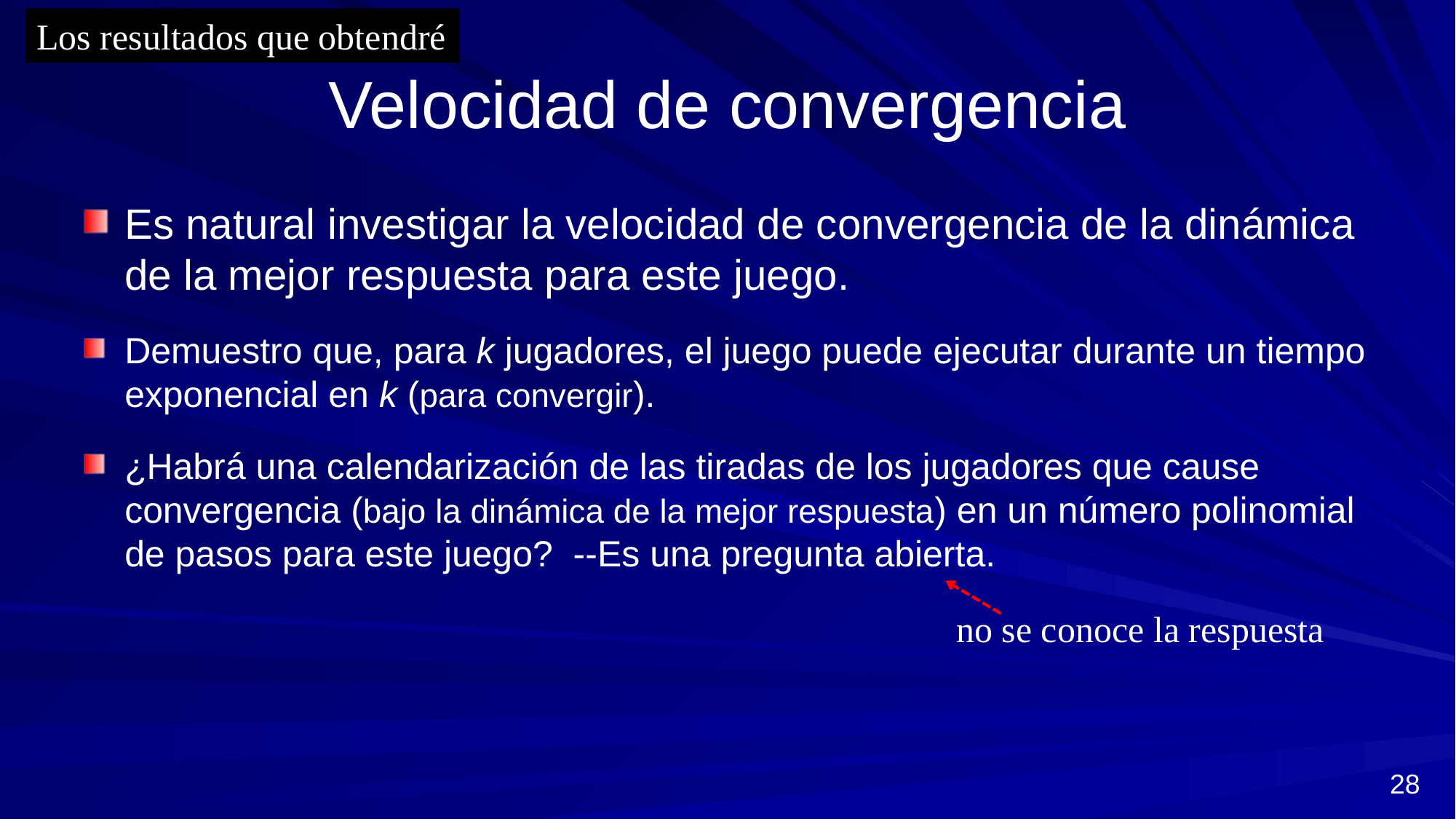

Los resultados que obtendré
# Velocidad de convergencia
Es natural investigar la velocidad de convergencia de la dinámica de la mejor respuesta para este juego.

Demuestro que, para k jugadores, el juego puede ejecutar durante un tiempo exponencial en k (para convergir).

¿Habrá una calendarización de las tiradas de los jugadores que cause convergencia (bajo la dinámica de la mejor respuesta) en un número polinomial de pasos para este juego?  --Es una pregunta abierta.
no se conoce la respuesta
28